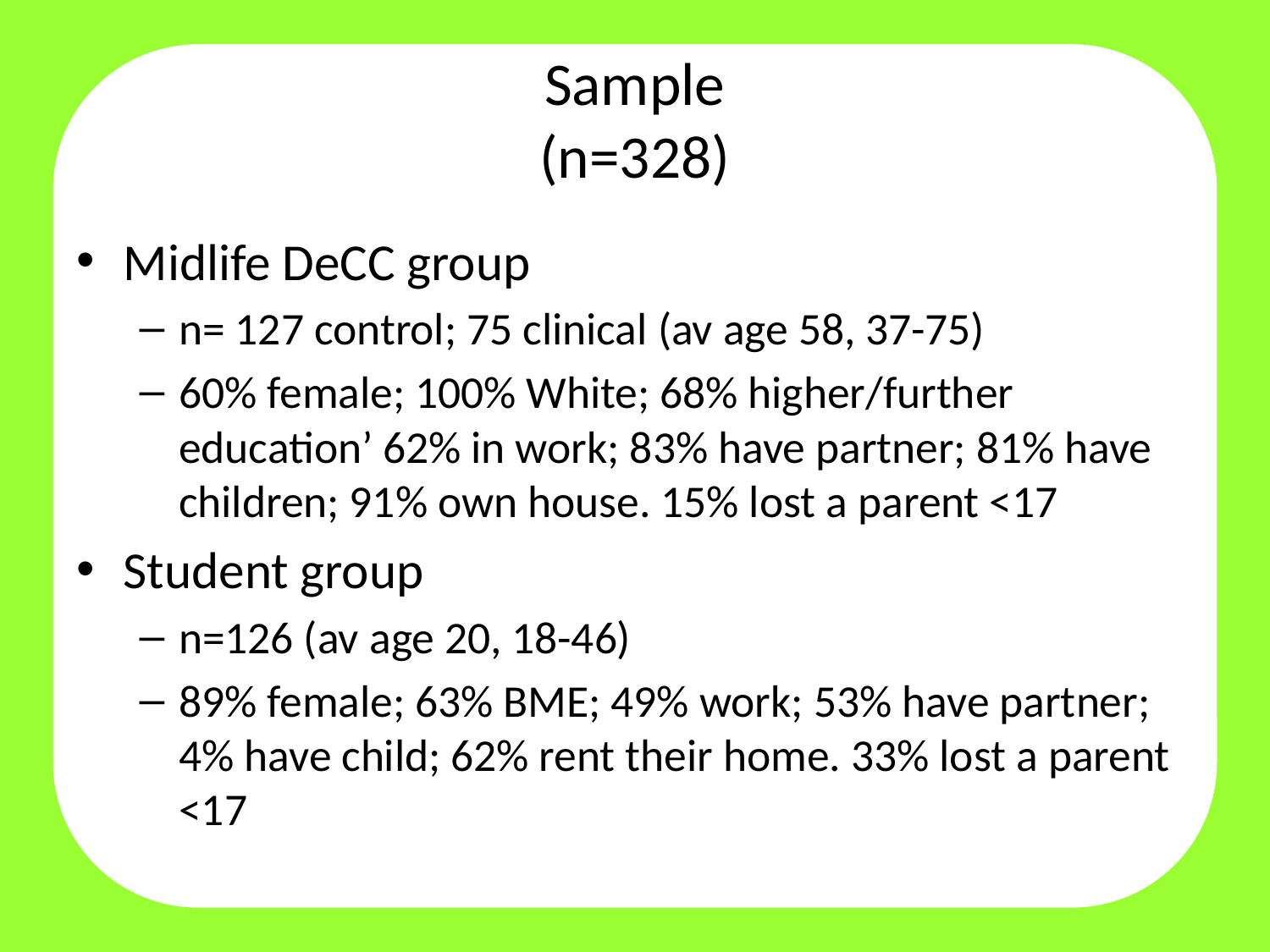

# Sample (n=328)
Midlife DeCC group
n= 127 control; 75 clinical (av age 58, 37-75)
60% female; 100% White; 68% higher/further education’ 62% in work; 83% have partner; 81% have children; 91% own house. 15% lost a parent <17
Student group
n=126 (av age 20, 18-46)
89% female; 63% BME; 49% work; 53% have partner; 4% have child; 62% rent their home. 33% lost a parent <17